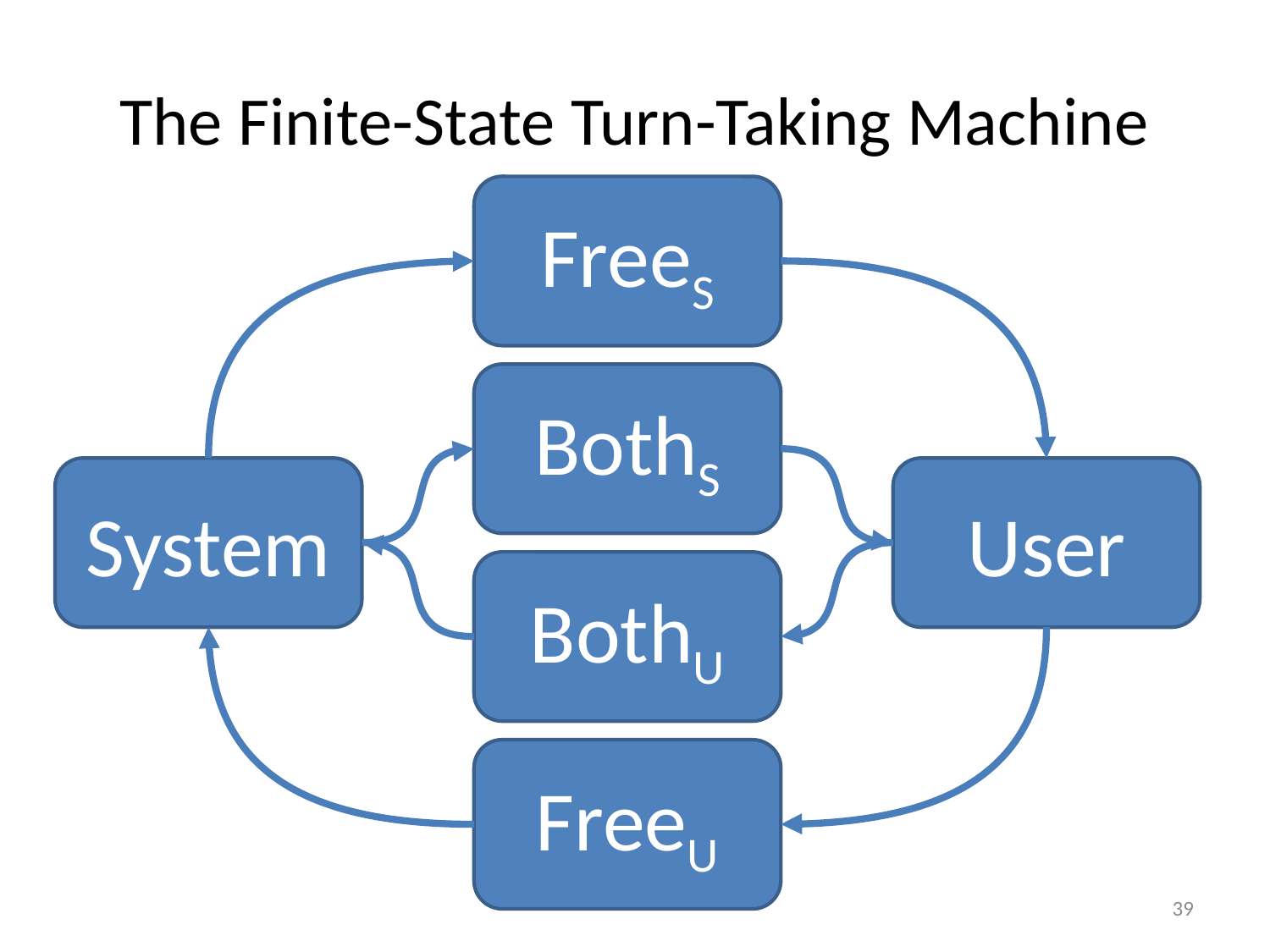

# The Finite-State Turn-Taking Machine
FreeS
BothS
BothU
FreeU
System
User
39